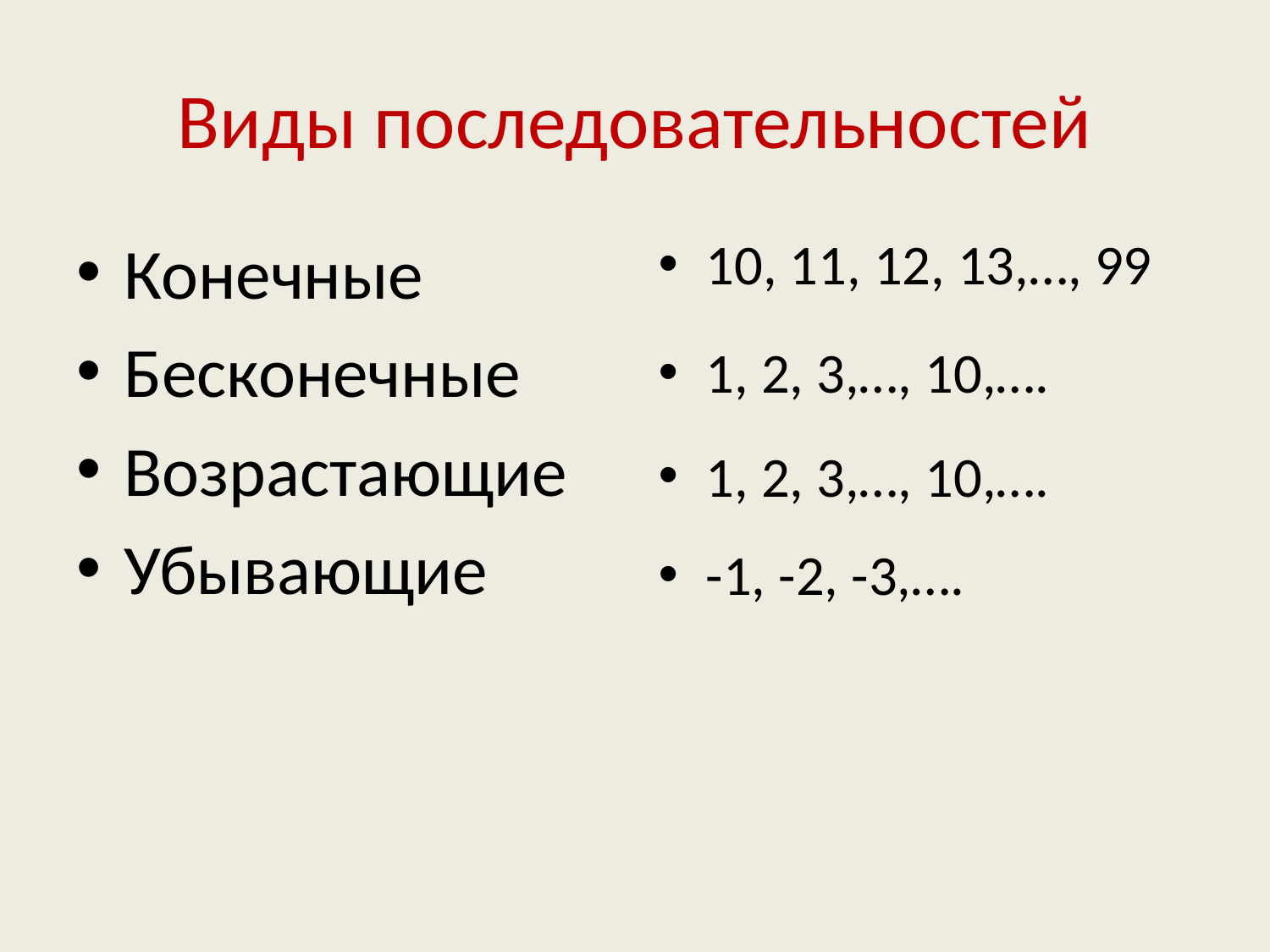

# Виды последовательностей
Конечные
Бесконечные
Возрастающие
Убывающие
10, 11, 12, 13,…, 99

1, 2, 3,…, 10,….

1, 2, 3,…, 10,….

-1, -2, -3,….